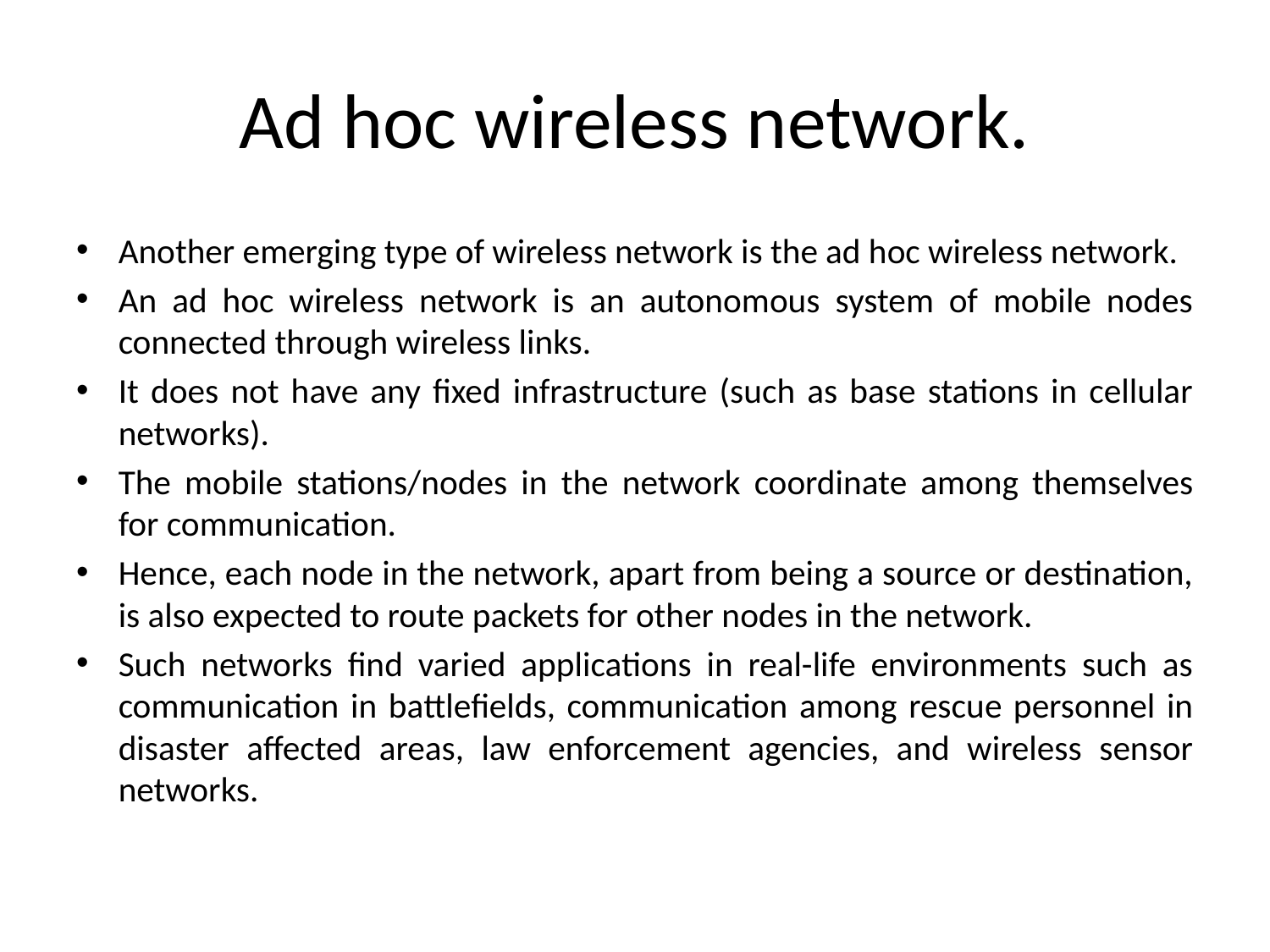

# Ad hoc wireless network.
Another emerging type of wireless network is the ad hoc wireless network.
An ad hoc wireless network is an autonomous system of mobile nodes connected through wireless links.
It does not have any fixed infrastructure (such as base stations in cellular networks).
The mobile stations/nodes in the network coordinate among themselves for communication.
Hence, each node in the network, apart from being a source or destination, is also expected to route packets for other nodes in the network.
Such networks find varied applications in real-life environments such as communication in battlefields, communication among rescue personnel in disaster affected areas, law enforcement agencies, and wireless sensor networks.